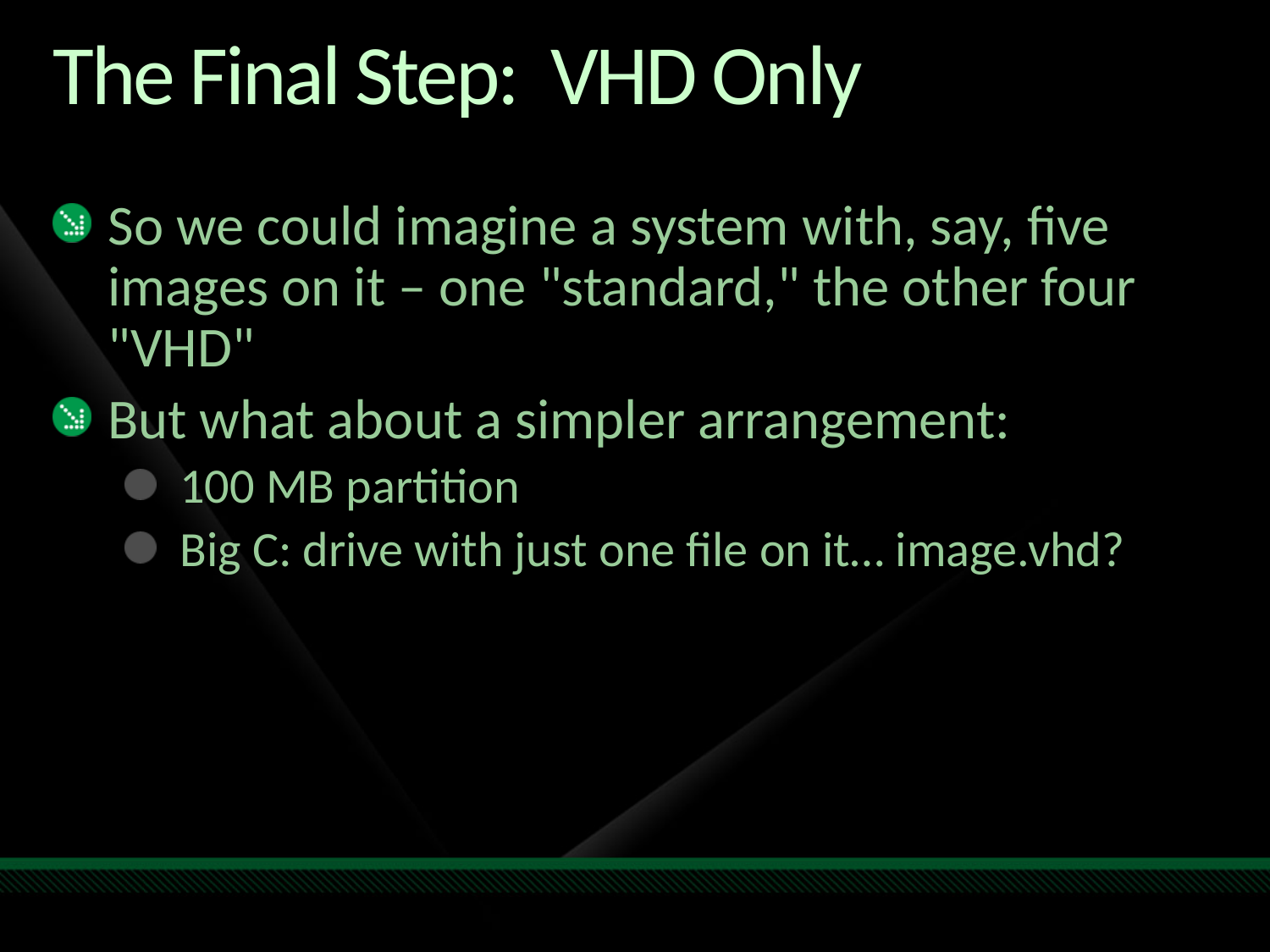

# The Final Step:  VHD Only
So we could imagine a system with, say, five images on it – one "standard," the other four "VHD"
But what about a simpler arrangement:
100 MB partition
Big C: drive with just one file on it… image.vhd?